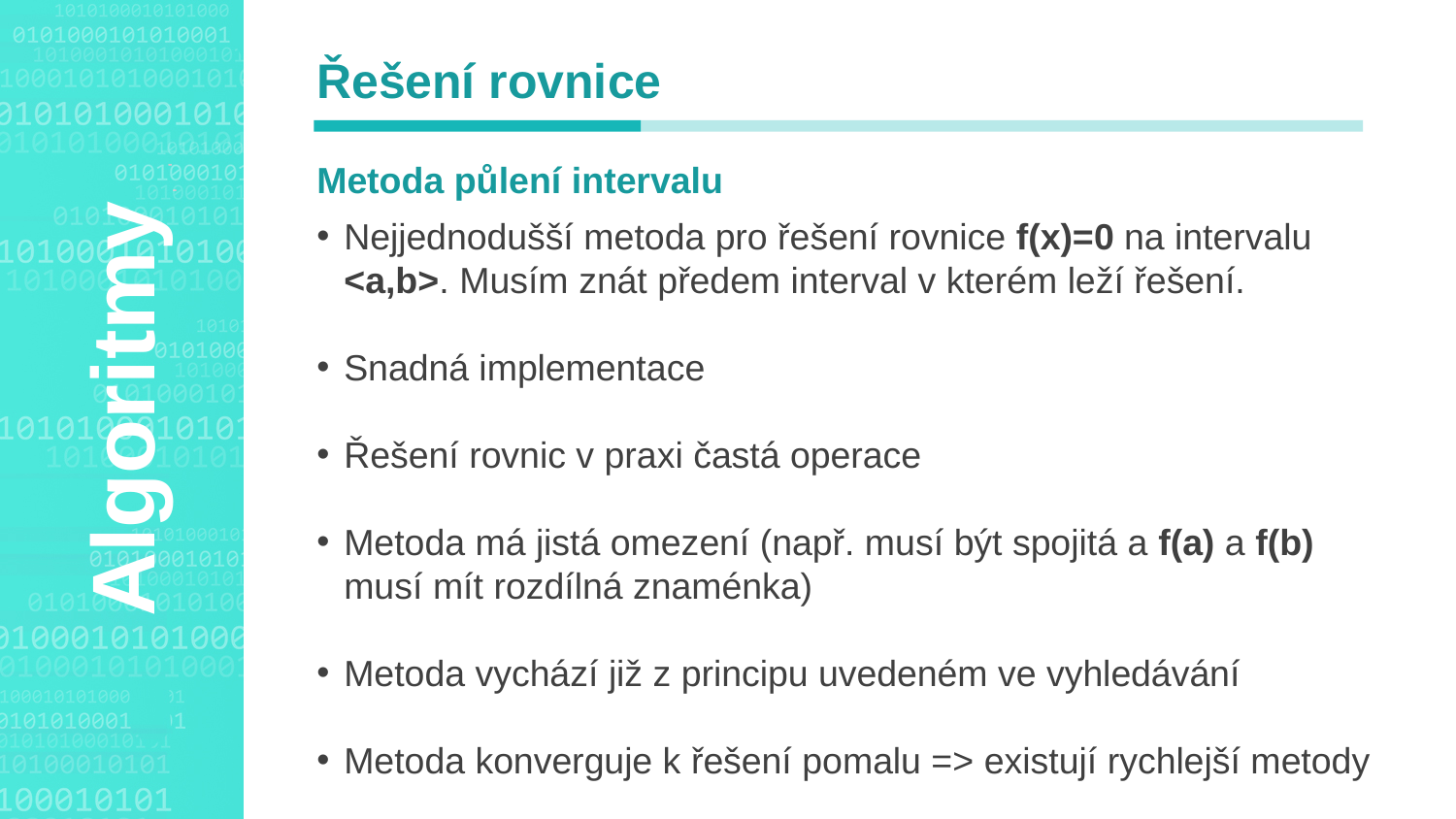

Řešení rovnice
Metoda půlení intervalu
Nejjednodušší metoda pro řešení rovnice f(x)=0 na intervalu <a,b>. Musím znát předem interval v kterém leží řešení.

Snadná implementace

Řešení rovnic v praxi častá operace

Metoda má jistá omezení (např. musí být spojitá a f(a) a f(b) musí mít rozdílná znaménka)

Metoda vychází již z principu uvedeném ve vyhledávání

Metoda konverguje k řešení pomalu => existují rychlejší metody

Agenda Style

Algoritmy